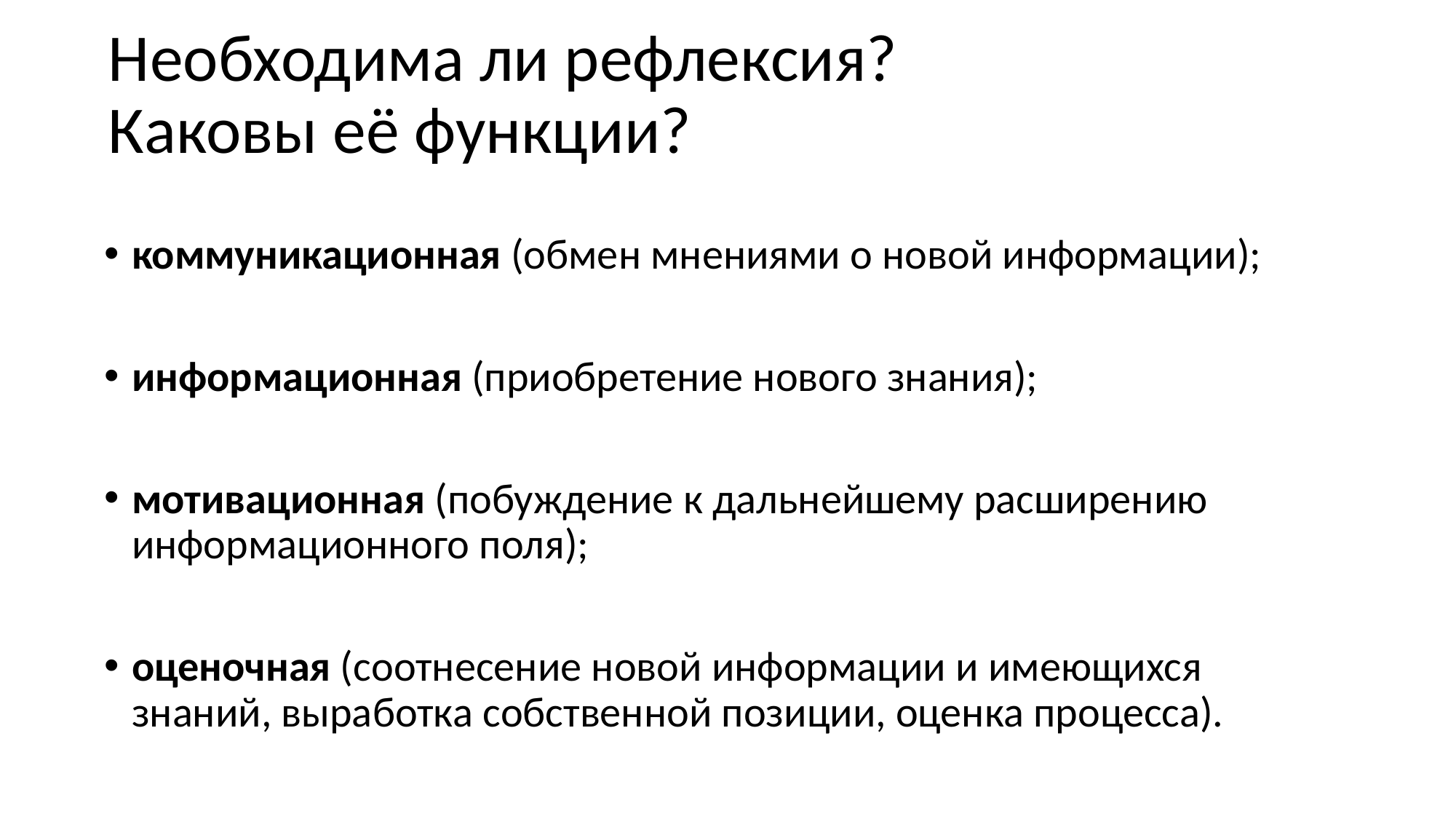

# Необходима ли рефлексия? Каковы её функции?
коммуникационная (обмен мнениями о новой информации);

информационная (приобретение нового знания);

мотивационная (побуждение к дальнейшему расширению информационного поля);

оценочная (соотнесение новой информации и имеющихся знаний, выработка собственной позиции, оценка процесса).